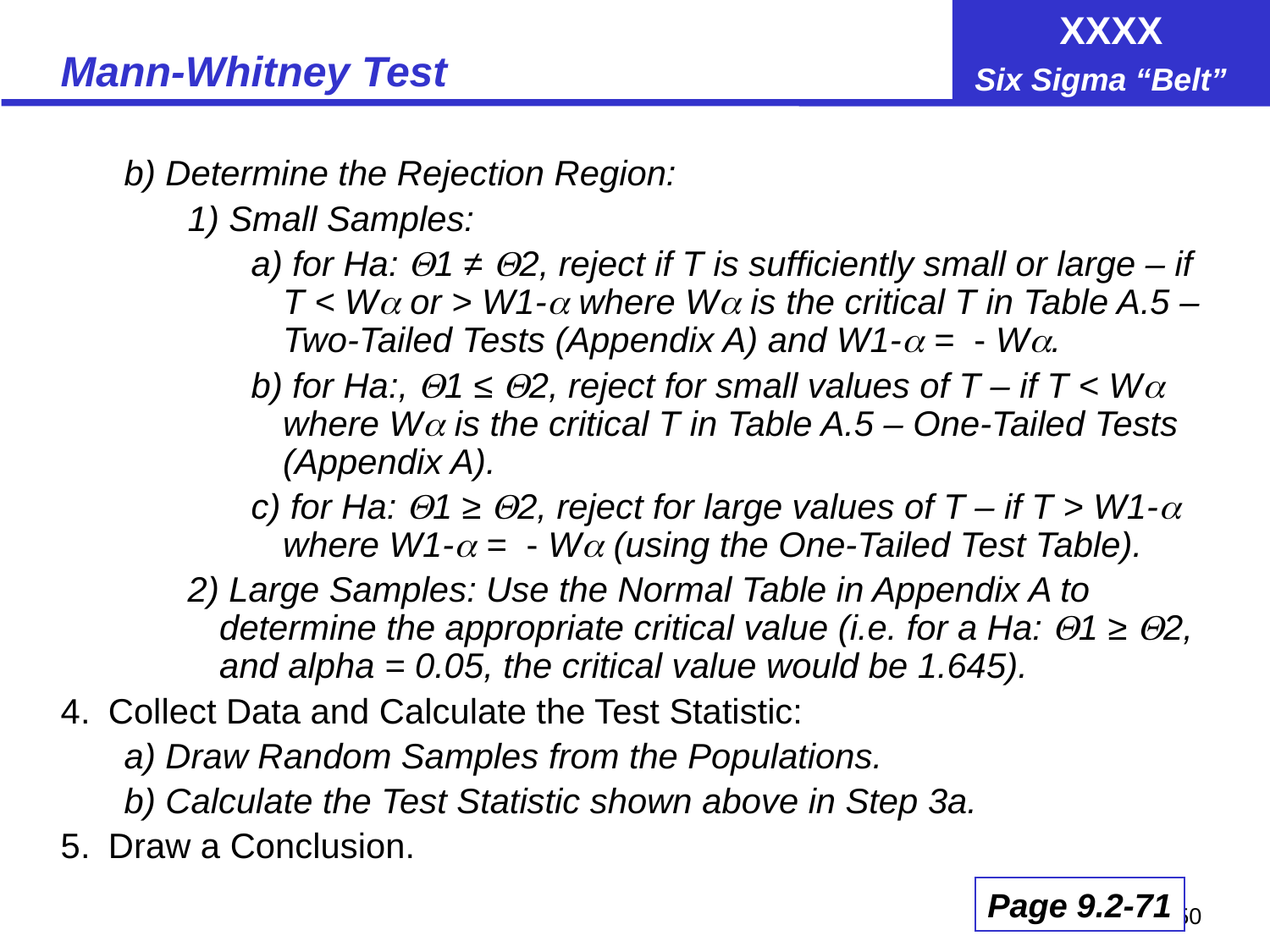

# Mann-Whitney Test
b) Determine the Rejection Region:
1) Small Samples:
a) for Ha: Θ1 ≠ Θ2, reject if T is sufficiently small or large – if T < Wα or > W1-α where Wα is the critical T in Table A.5 – Two-Tailed Tests (Appendix A) and W1-α =  - Wα.
b) for Ha:, Θ1 ≤ Θ2, reject for small values of T – if T < Wα where Wα is the critical T in Table A.5 – One-Tailed Tests (Appendix A).
c) for Ha: Θ1 ≥ Θ2, reject for large values of T – if T > W1-α where W1-α =  - Wα (using the One-Tailed Test Table).
2) Large Samples: Use the Normal Table in Appendix A to determine the appropriate critical value (i.e. for a Ha: Θ1 ≥ Θ2, and alpha = 0.05, the critical value would be 1.645).
4.	Collect Data and Calculate the Test Statistic:
a) Draw Random Samples from the Populations.
b) Calculate the Test Statistic shown above in Step 3a.
5.	Draw a Conclusion.
Page 9.2-71